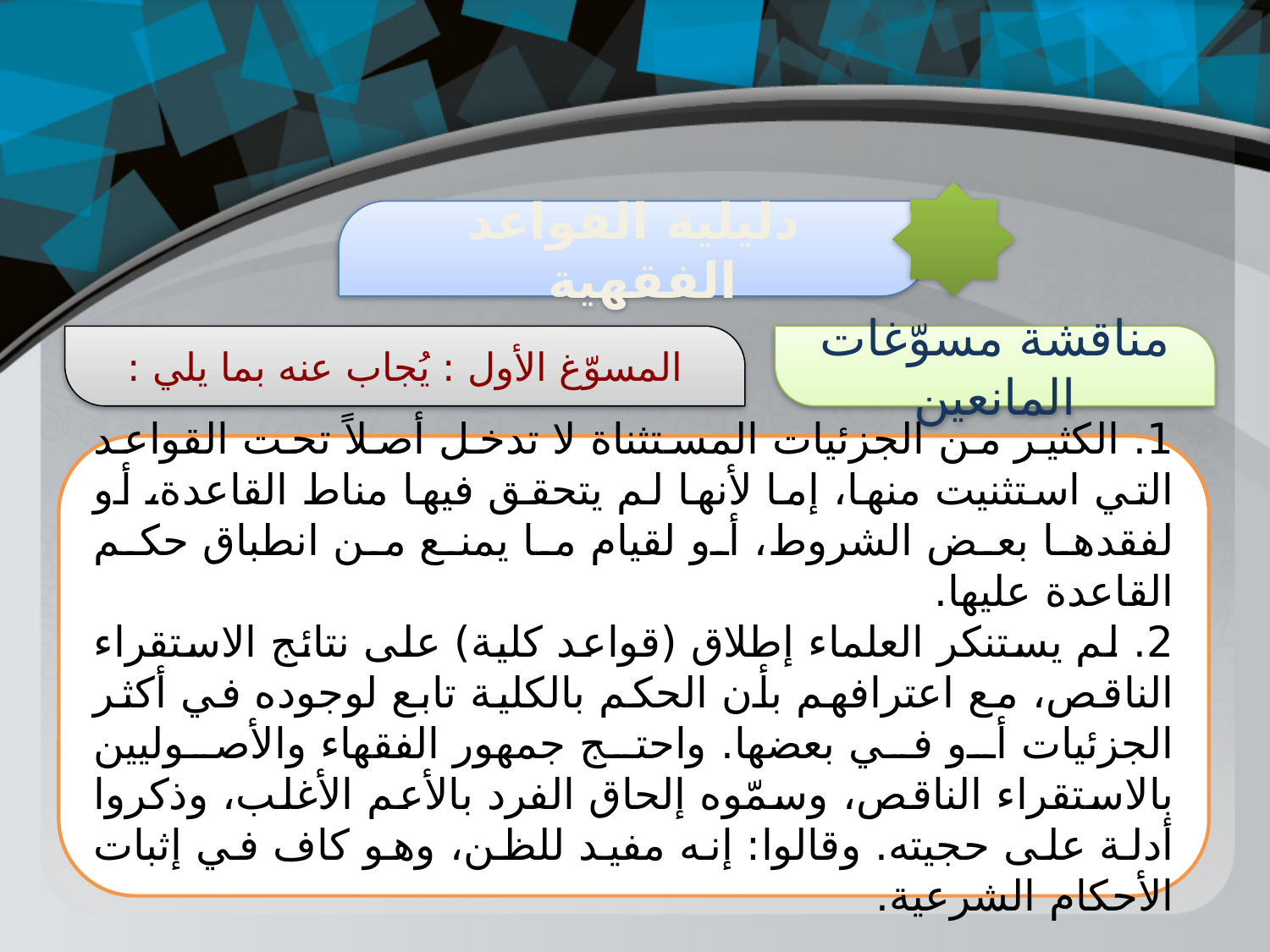

دليلية القواعد الفقهية
المسوّغ الأول : يُجاب عنه بما يلي :
مناقشة مسوّغات المانعين
1. الكثير من الجزئيات المستثناة لا تدخل أصلاً تحت القواعد التي استثنيت منها، إما لأنها لم يتحقق فيها مناط القاعدة، أو لفقدها بعض الشروط، أو لقيام ما يمنع من انطباق حكم القاعدة عليها.
2. لم يستنكر العلماء إطلاق (قواعد كلية) على نتائج الاستقراء الناقص، مع اعترافهم بأن الحكم بالكلية تابع لوجوده في أكثر الجزئيات أو في بعضها. واحتج جمهور الفقهاء والأصوليين بالاستقراء الناقص، وسمّوه إلحاق الفرد بالأعم الأغلب، وذكروا أدلة على حجيته. وقالوا: إنه مفيد للظن، وهو كاف في إثبات الأحكام الشرعية.